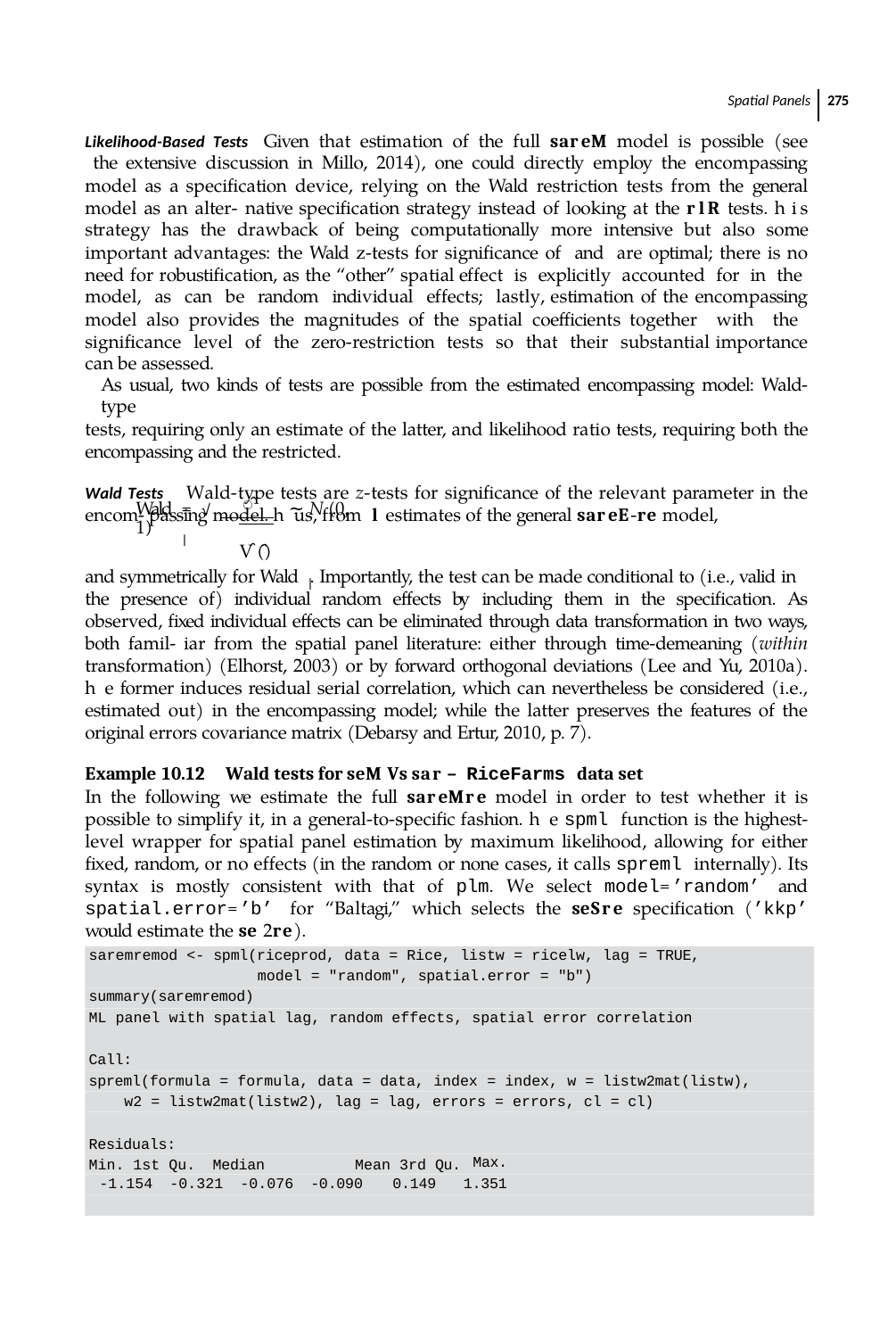

Spatial Panels  275

Likelihood-Based  Tests    Given  that  estimation  of  the  full  sarem  model  is  possible  (see  the extensive discussion in Millo, 2014), one could directly employ the encompassing model as a speciﬁcation device, relying on the Wald restriction tests from the general model as an alter- native speciﬁcation strategy instead of looking at the rlm tests. his strategy has the drawback of being computationally more intensive but also some important advantages: the Wald z-tests for signiﬁcance of  and  are optimal; there is no need for robustiﬁcation, as the “other” spatial effect  is  explicitly  accounted  for  in  the  model,  as  can  be  random  individual  effects;  lastly, estimation of the encompassing model also provides the magnitudes of the spatial coeﬃcients together  with  the  signiﬁcance  level  of  the  zero-restriction  tests  so  that  their  substantial importance can be assessed.
As usual, two kinds of tests are possible from the estimated encompassing model: Wald-type
tests, requiring only an estimate of the latter, and likelihood ratio tests, requiring both the encompassing and the restricted.

Wald Tests    Wald-type tests are z-tests for signiﬁcance of the relevant parameter in the encom- passing model. hus, from ml estimates of the general sarem-re model,

̂
Wald  = √	∼ N (0, 1)
|

V̂ (̂)
and symmetrically for Wald . Importantly, the test can be made conditional to (i.e., valid in
|
the presence of) individual random effects by including them in the speciﬁcation. As observed, ﬁxed individual effects can be eliminated through data transformation in two ways, both famil- iar from the spatial panel literature: either through time-demeaning (within transformation) (Elhorst, 2003) or by forward orthogonal deviations (Lee and Yu, 2010a). he former induces residual serial correlation, which can nevertheless be considered (i.e., estimated out) in the encompassing model; while the latter preserves the features of the original errors covariance matrix (Debarsy and Ertur, 2010, p. 7).

Example 10.12     Wald tests for sem vs sar –  RiceFarms data set
In the following we estimate the full saremre model in order to test whether it is possible to simplify it, in a general-to-speciﬁc fashion. he spml function is the highest-level wrapper for spatial panel estimation by maximum likelihood, allowing for either ﬁxed, random, or no effects (in the random or none cases, it calls spreml internally). Its syntax is mostly consistent with that of plm. We select model=’random’ and spatial.error=’b’ for “Baltagi,” which selects the semre speciﬁcation (’kkp’ would estimate the sem2re).
saremremod <- spml(riceprod, data = Rice, listw = ricelw, lag = TRUE, model = "random", spatial.error = "b")
summary(saremremod)
ML panel with spatial lag, random effects, spatial error correlation

Call:
spreml(formula = formula, data = data, index = index, w = listw2mat(listw), w2 = listw2mat(listw2), lag = lag, errors = errors, cl = cl)

Residuals:
Min. 1st Qu. Median	Mean 3rd Qu.

Max.
-1.154 -0.321 -0.076 -0.090	0.149	1.351